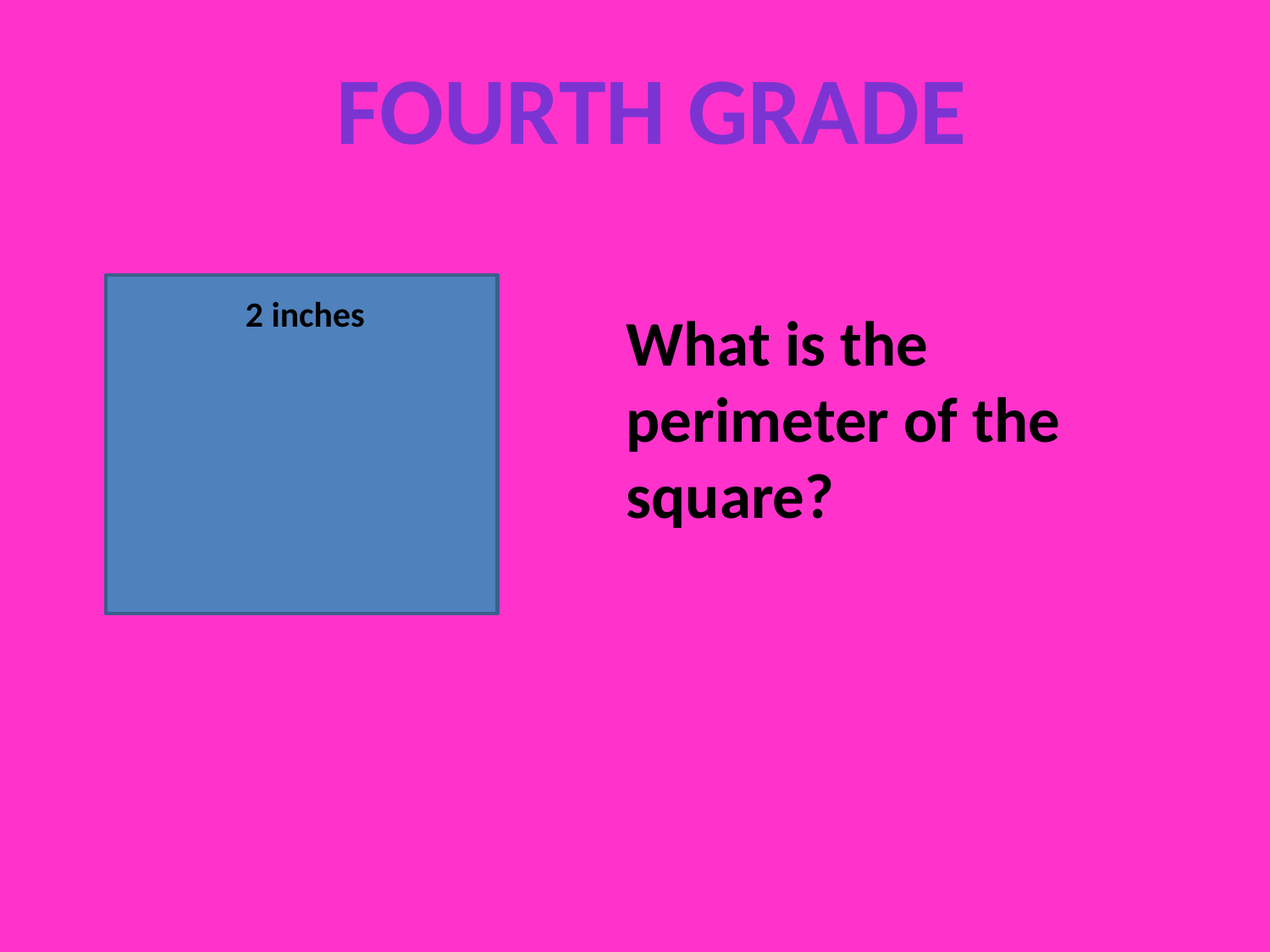

Fourth Grade

2 inches
What is the perimeter of the square?